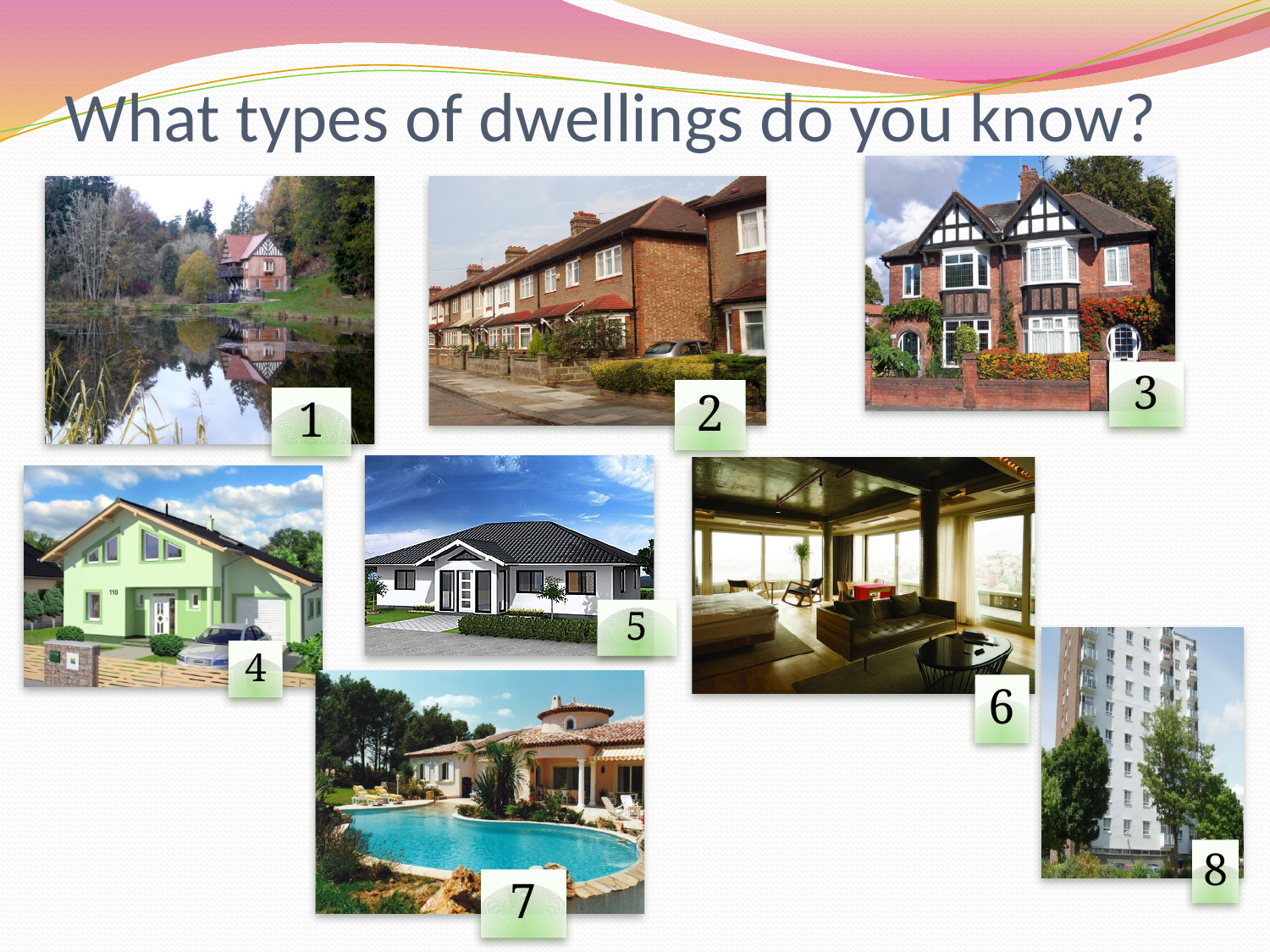

# What types of dwellings do you know?
3
1
2
5
6
4
8
7